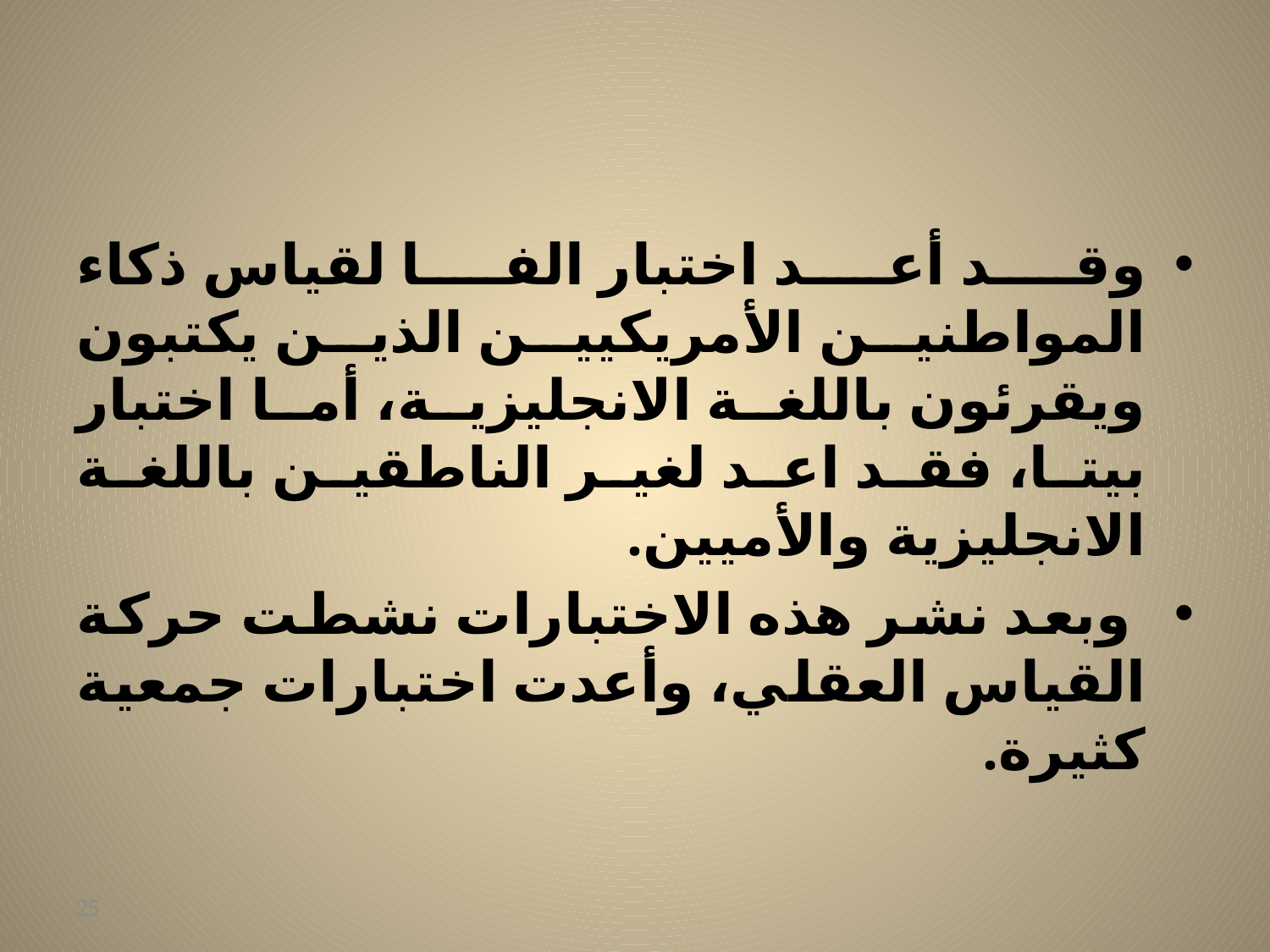

#
وقد أعد اختبار الفا لقياس ذكاء المواطنين الأمريكيين الذين يكتبون ويقرئون باللغة الانجليزية، أما اختبار بيتا، فقد اعد لغير الناطقين باللغة الانجليزية والأميين.
 وبعد نشر هذه الاختبارات نشطت حركة القياس العقلي، وأعدت اختبارات جمعية كثيرة.

25